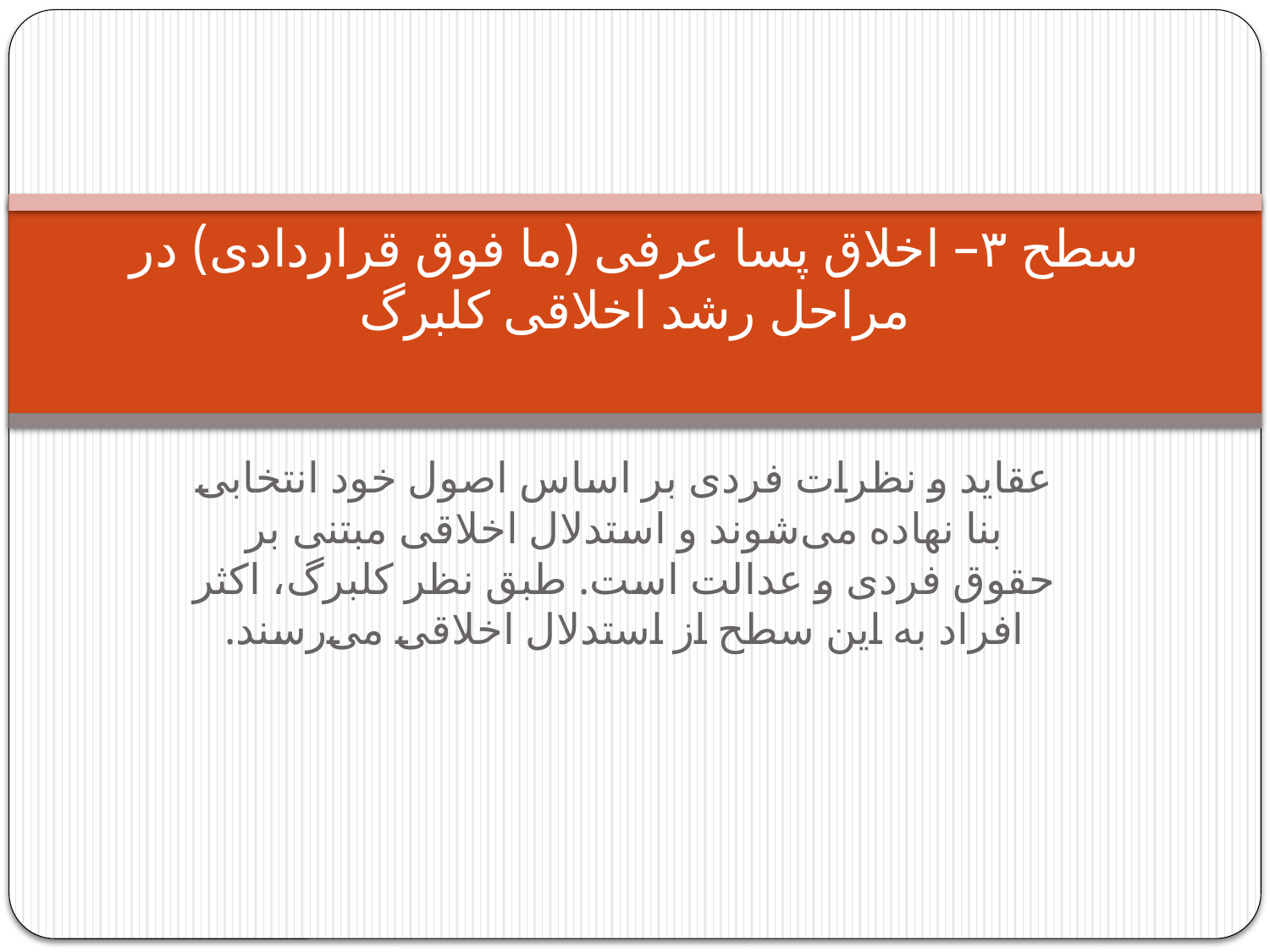

# سطح ۳– اخلاق پسا عرفی (ما فوق قراردادی) در مراحل رشد اخلاقی کلبرگ
عقاید و نظرات فردی بر اساس اصول خود انتخابی بنا نهاده می‌شوند و استدلال اخلاقی مبتنی بر حقوق فردی و عدالت است. طبق نظر کلبرگ، اکثر افراد به این سطح از استدلال اخلاقی می‌رسند.